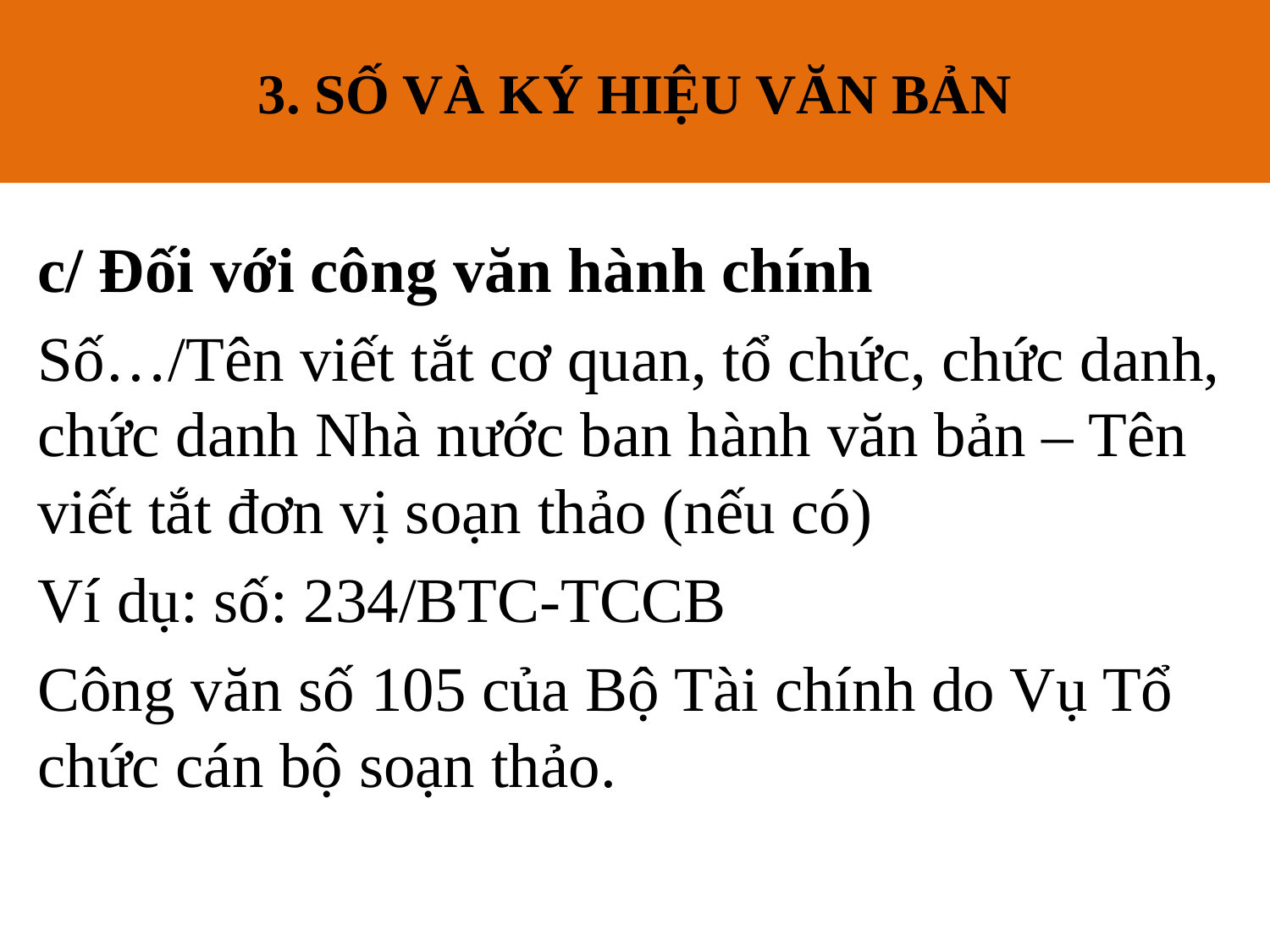

3. SỐ VÀ KÝ HIỆU VĂN BẢN
# 3. SỐ VÀ KÝ HIỆU CỦA VĂN BẢN
c/ Đối với công văn hành chính
Số…/Tên viết tắt cơ quan, tổ chức, chức danh, chức danh Nhà nước ban hành văn bản – Tên viết tắt đơn vị soạn thảo (nếu có)
Ví dụ: số: 234/BTC-TCCB
Công văn số 105 của Bộ Tài chính do Vụ Tổ chức cán bộ soạn thảo.